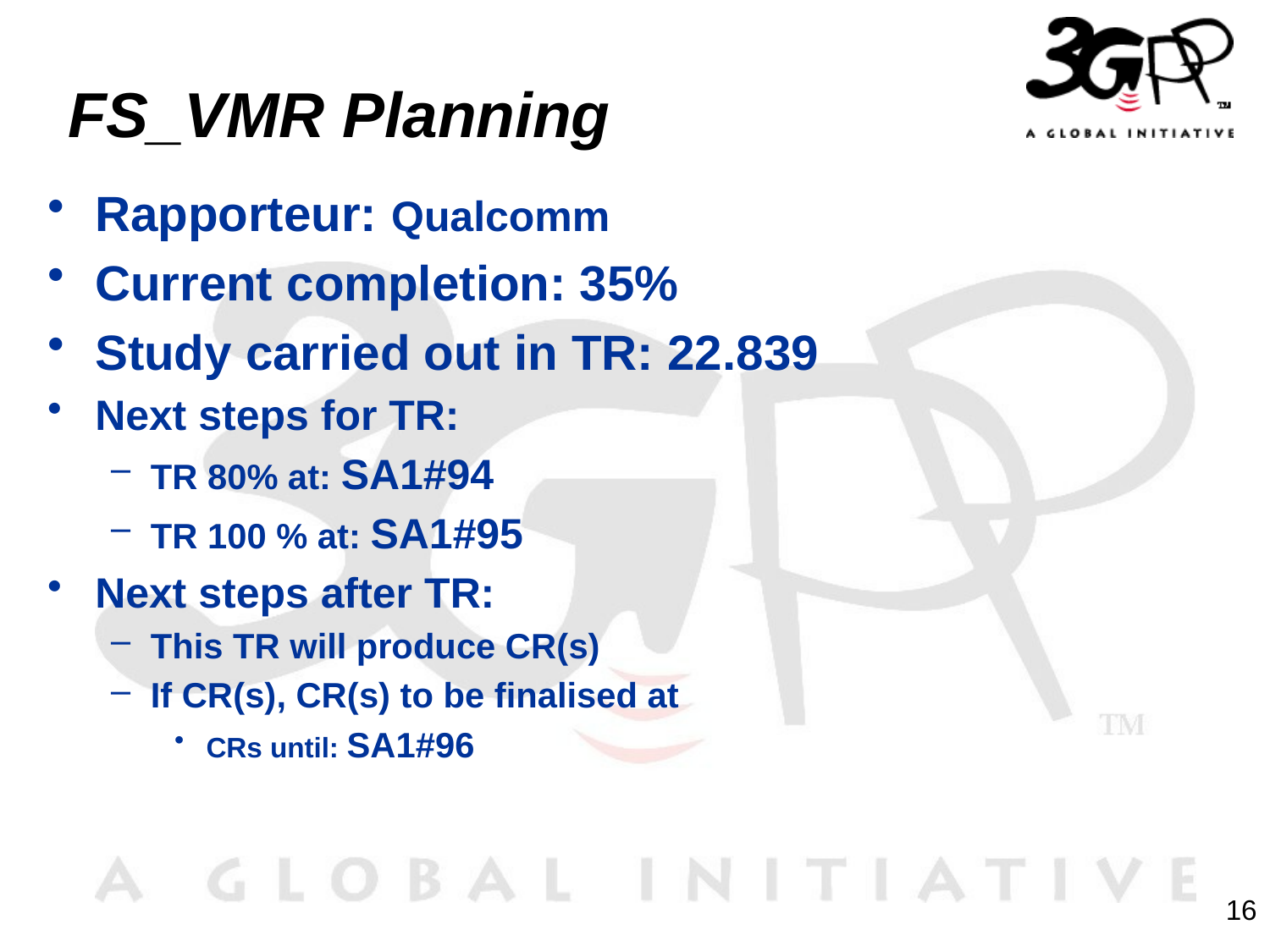

# FS_VMR Planning
Rapporteur: Qualcomm
Current completion: 35%
Study carried out in TR: 22.839
Next steps for TR:
TR 80% at: SA1#94
TR 100 % at: SA1#95
Next steps after TR:
This TR will produce CR(s)
If CR(s), CR(s) to be finalised at
CRs until: SA1#96

16